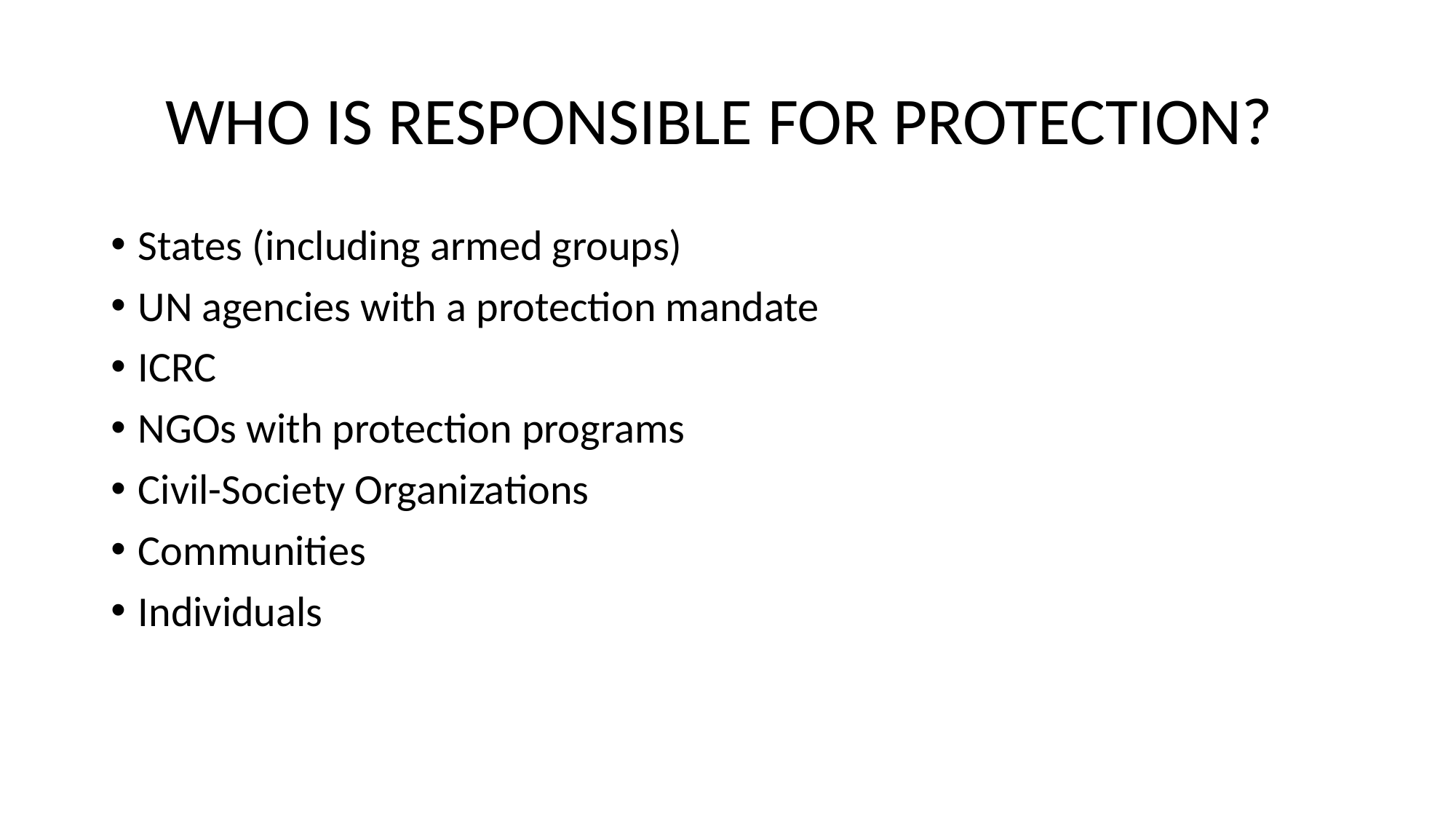

# WHO IS RESPONSIBLE FOR PROTECTION?
States (including armed groups)
UN agencies with a protection mandate
ICRC
NGOs with protection programs
Civil-Society Organizations
Communities
Individuals